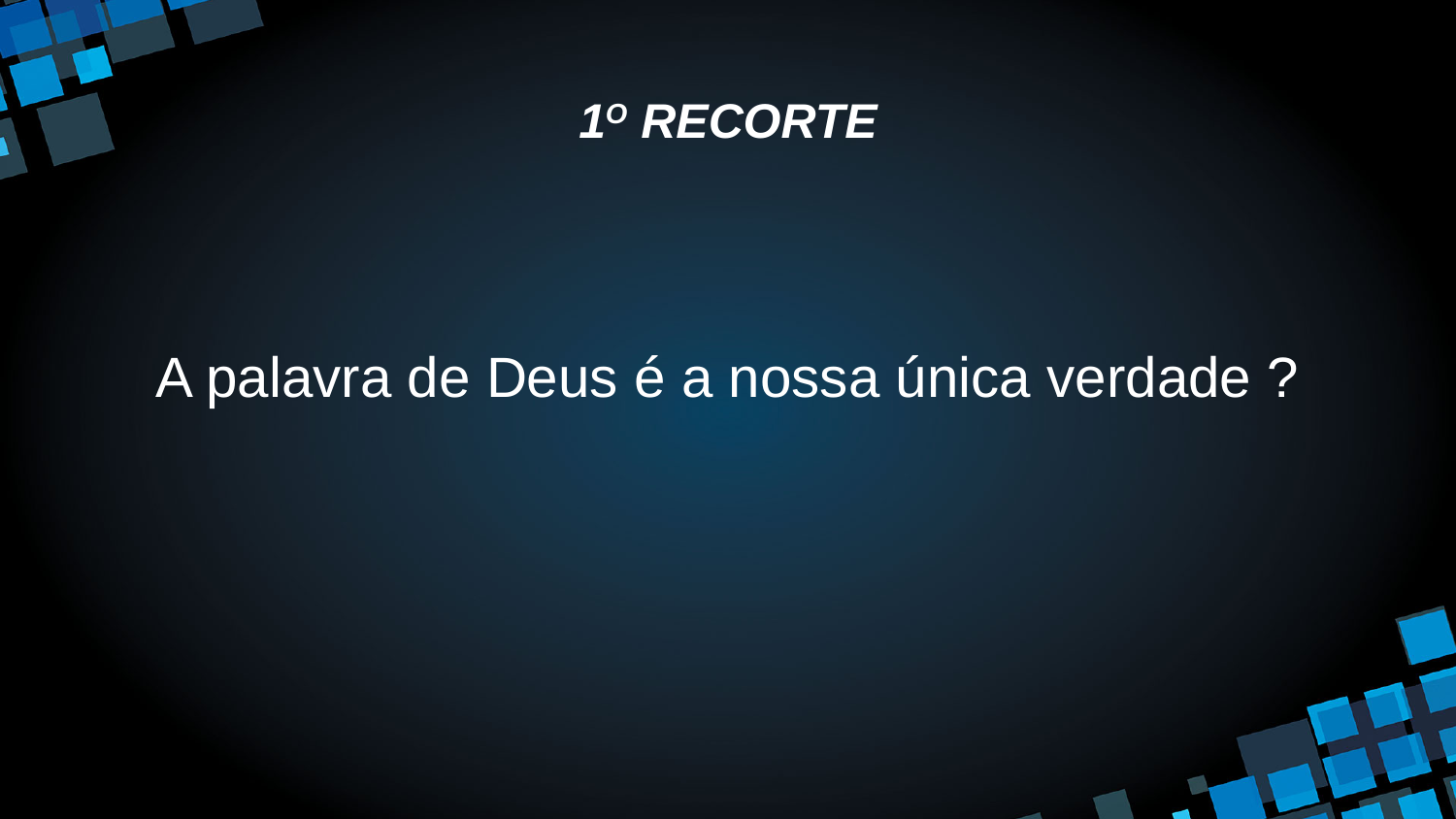

# 1O RECORTE

A palavra de Deus é a nossa única verdade ?